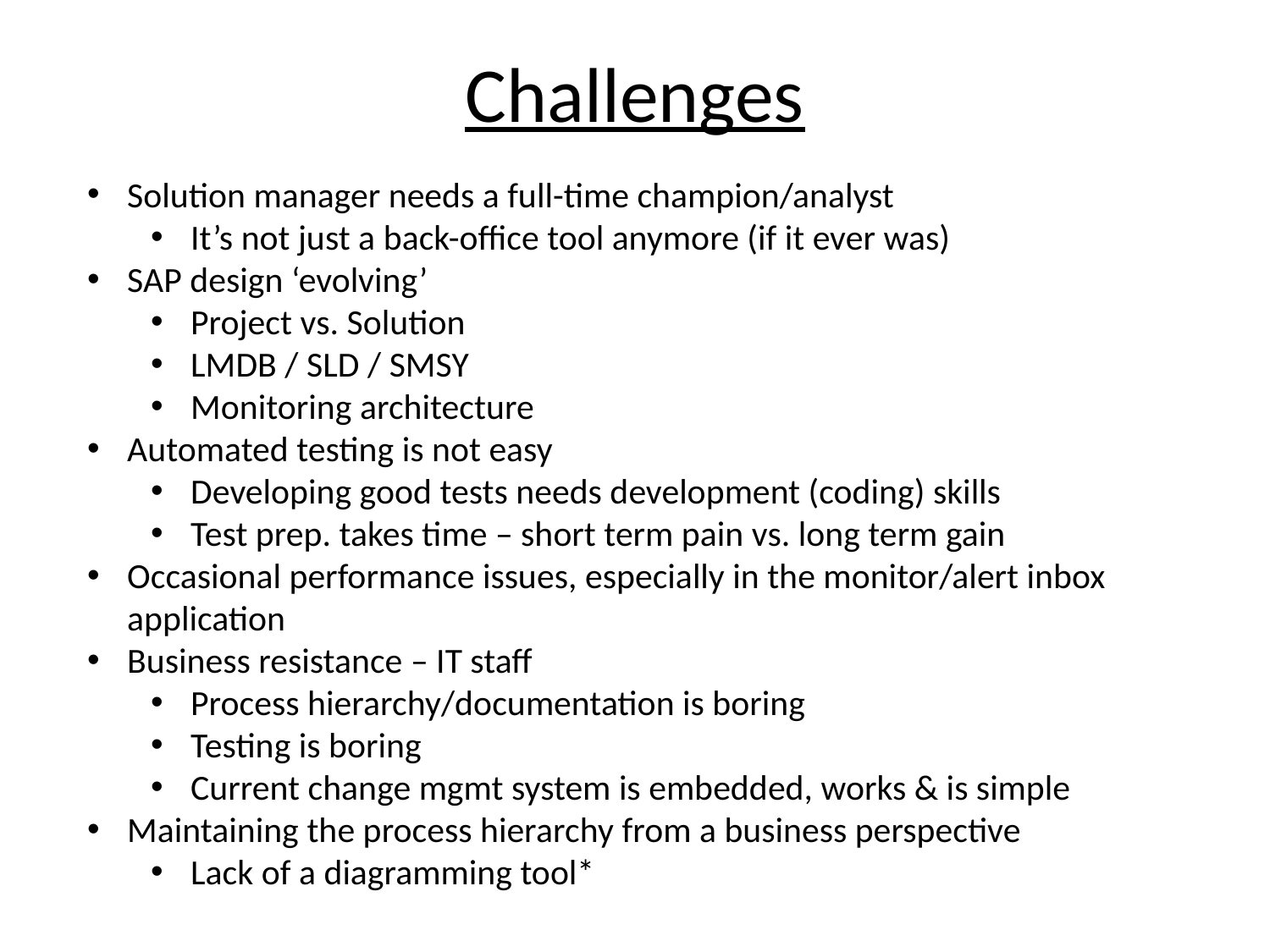

Challenges
Solution manager needs a full-time champion/analyst
It’s not just a back-office tool anymore (if it ever was)
SAP design ‘evolving’
Project vs. Solution
LMDB / SLD / SMSY
Monitoring architecture
Automated testing is not easy
Developing good tests needs development (coding) skills
Test prep. takes time – short term pain vs. long term gain
Occasional performance issues, especially in the monitor/alert inbox application
Business resistance – IT staff
Process hierarchy/documentation is boring
Testing is boring
Current change mgmt system is embedded, works & is simple
Maintaining the process hierarchy from a business perspective
Lack of a diagramming tool*